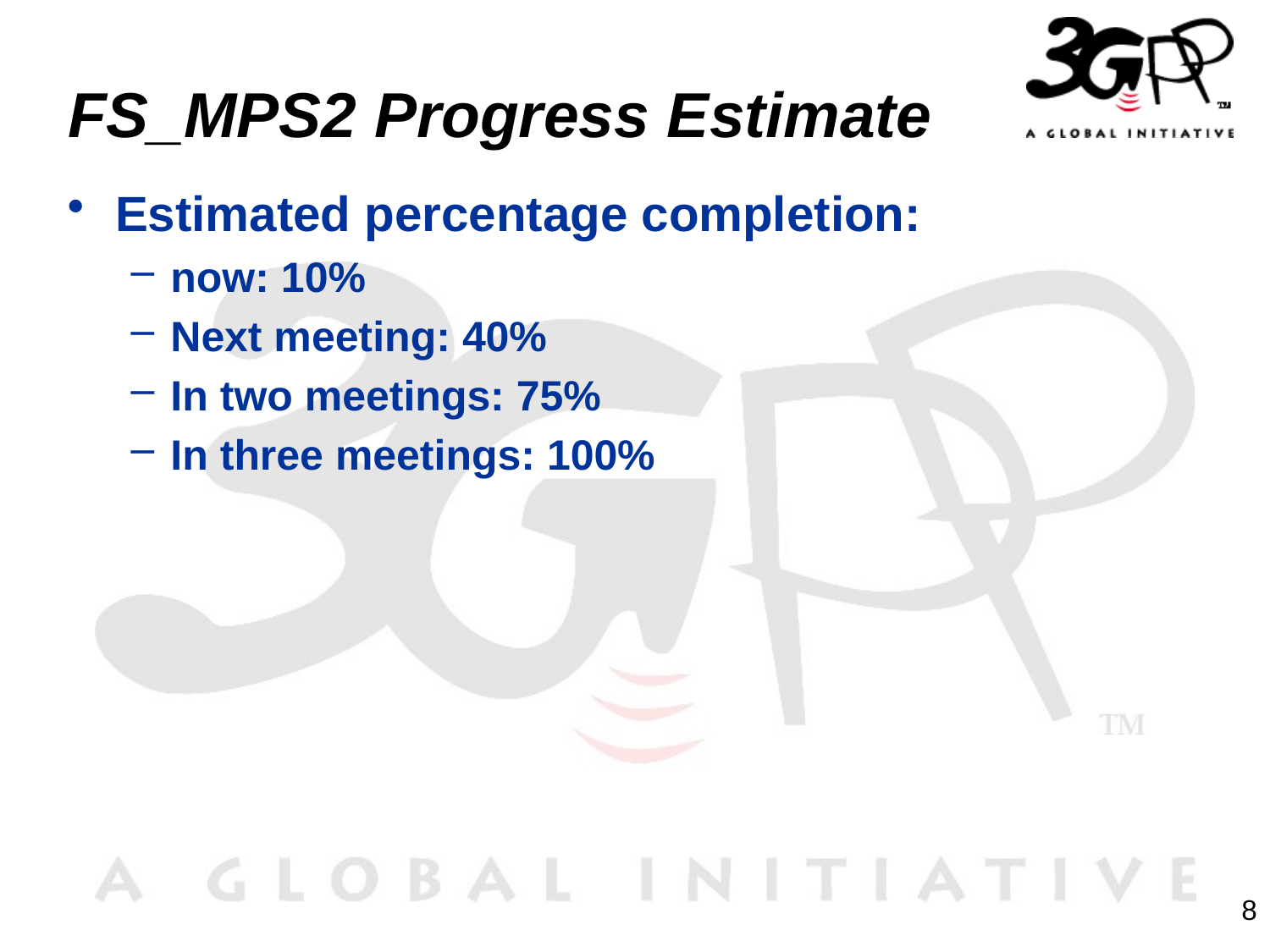

# FS_MPS2 Progress Estimate
Estimated percentage completion:
now: 10%
Next meeting: 40%
In two meetings: 75%
In three meetings: 100%

8